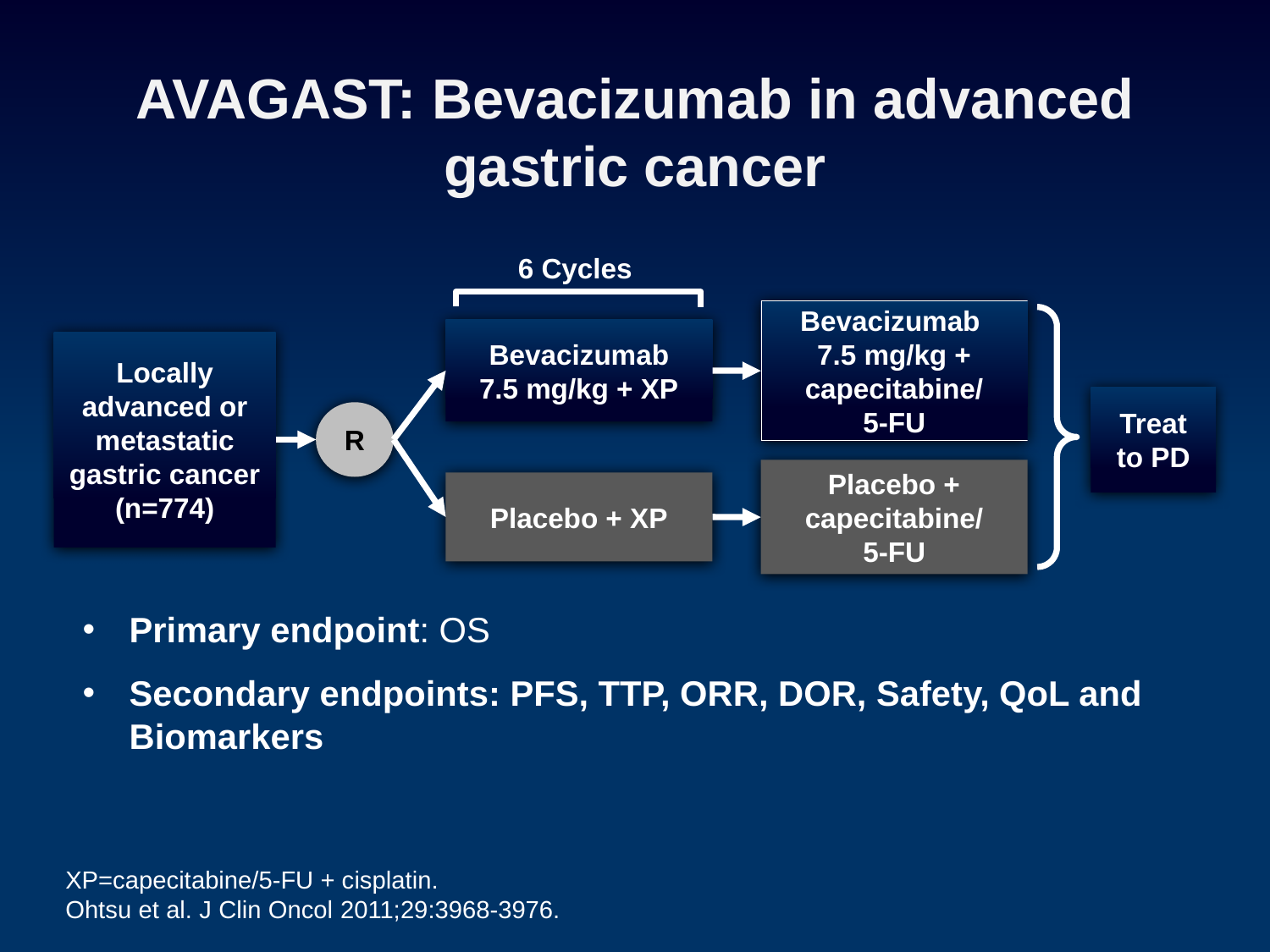

# AVAGAST: Bevacizumab in advanced gastric cancer
6 Cycles

Bevacizumab
7.5 mg/kg + capecitabine/
5-FU

Bevacizumab
7.5 mg/kg + XP
Locally advanced or metastatic gastric cancer
(n=774)
Treat to PD
R
Placebo + capecitabine/
5-FU
Placebo + XP
Primary endpoint: OS
Secondary endpoints: PFS, TTP, ORR, DOR, Safety, QoL and Biomarkers
XP=capecitabine/5-FU + cisplatin.
Ohtsu et al. J Clin Oncol 2011;29:3968-3976.